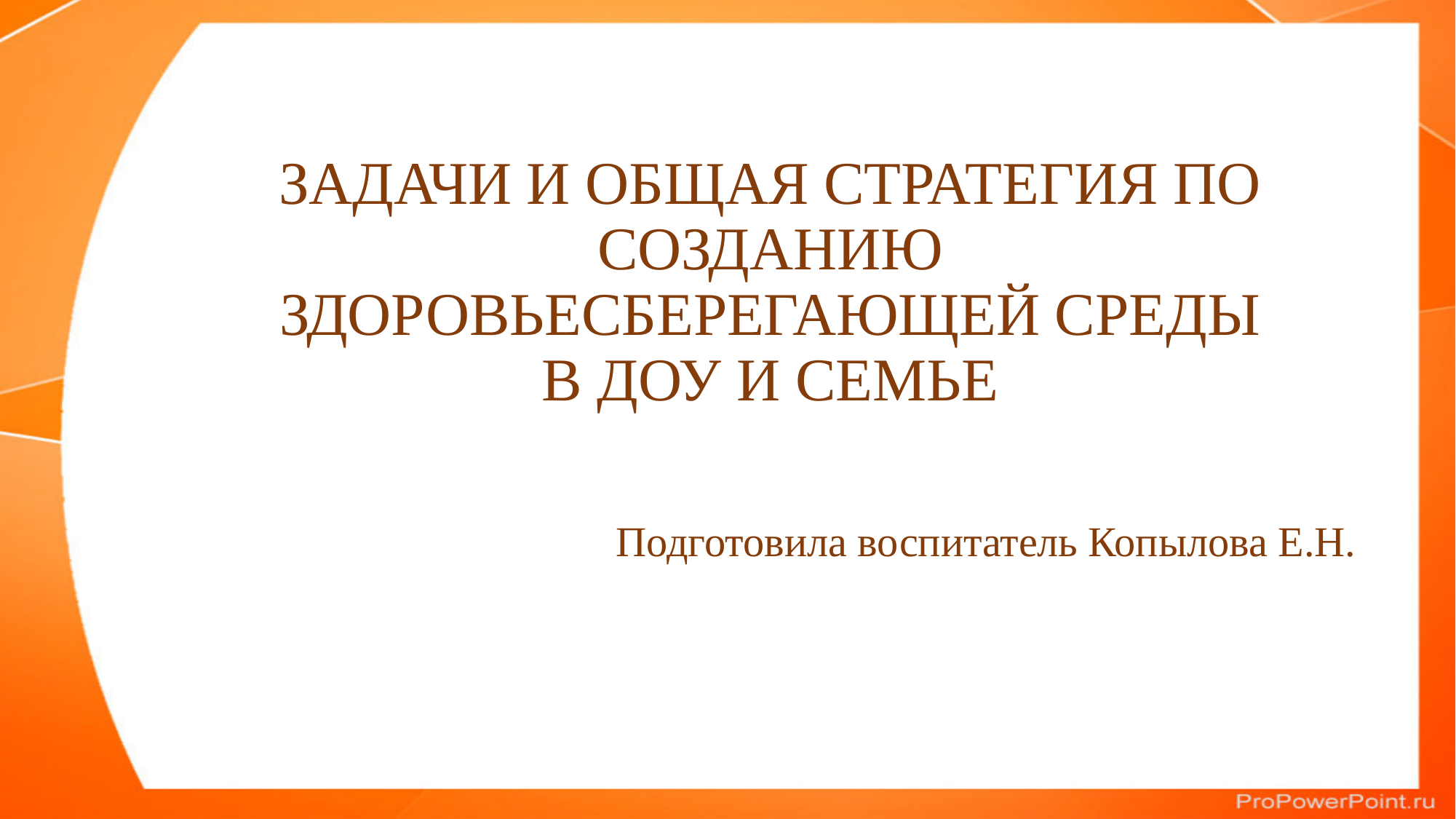

# ЗАДАЧИ И ОБЩАЯ СТРАТЕГИЯ ПО СОЗДАНИЮ ЗДОРОВЬЕСБЕРЕГАЮЩЕЙ СРЕДЫ В ДОУ И СЕМЬЕ
Подготовила воспитатель Копылова Е.Н.